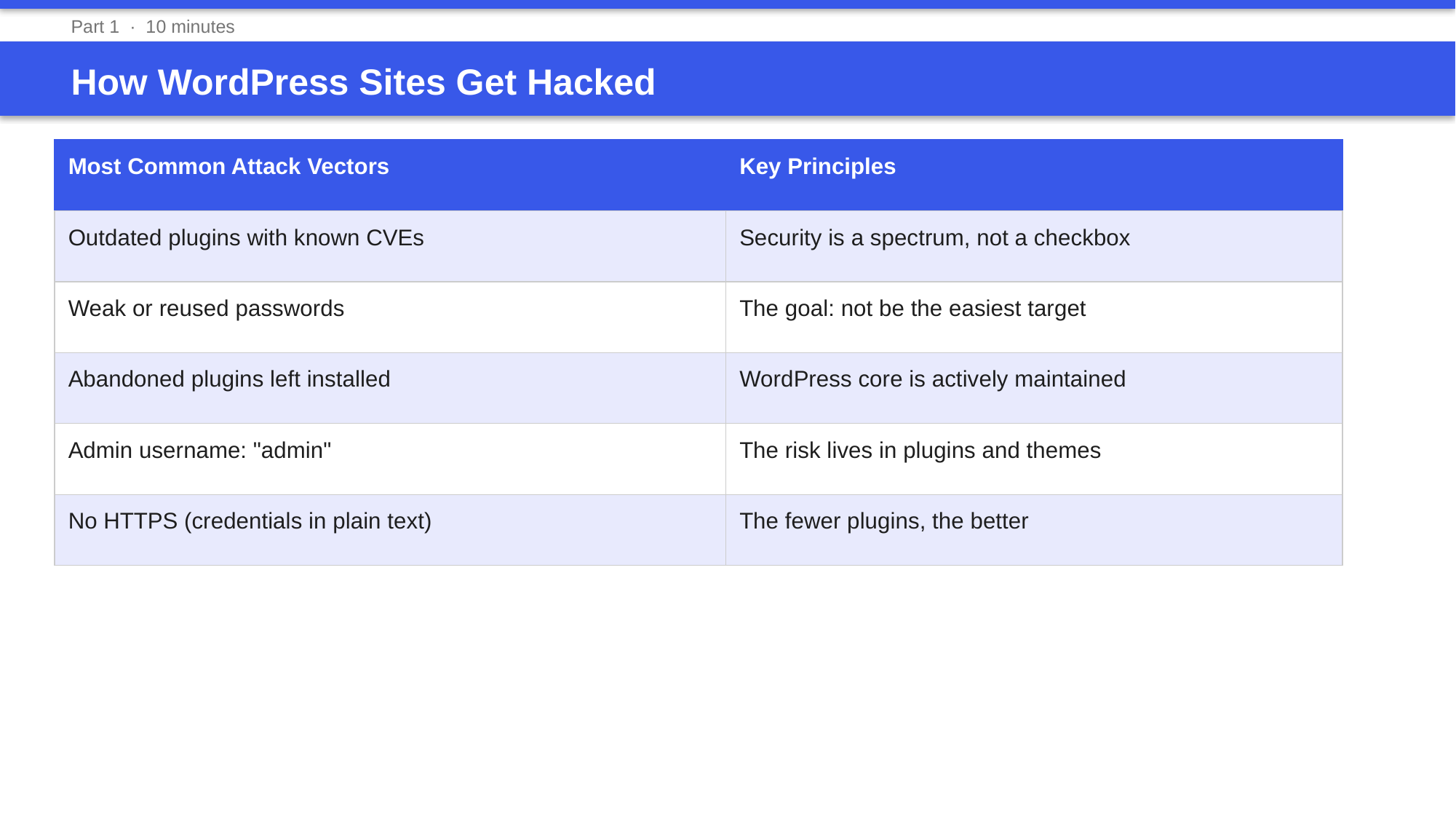

Part 1  ·  10 minutes

How WordPress Sites Get Hacked
| Most Common Attack Vectors | Key Principles |
| --- | --- |
| Outdated plugins with known CVEs | Security is a spectrum, not a checkbox |
| Weak or reused passwords | The goal: not be the easiest target |
| Abandoned plugins left installed | WordPress core is actively maintained |
| Admin username: "admin" | The risk lives in plugins and themes |
| No HTTPS (credentials in plain text) | The fewer plugins, the better |